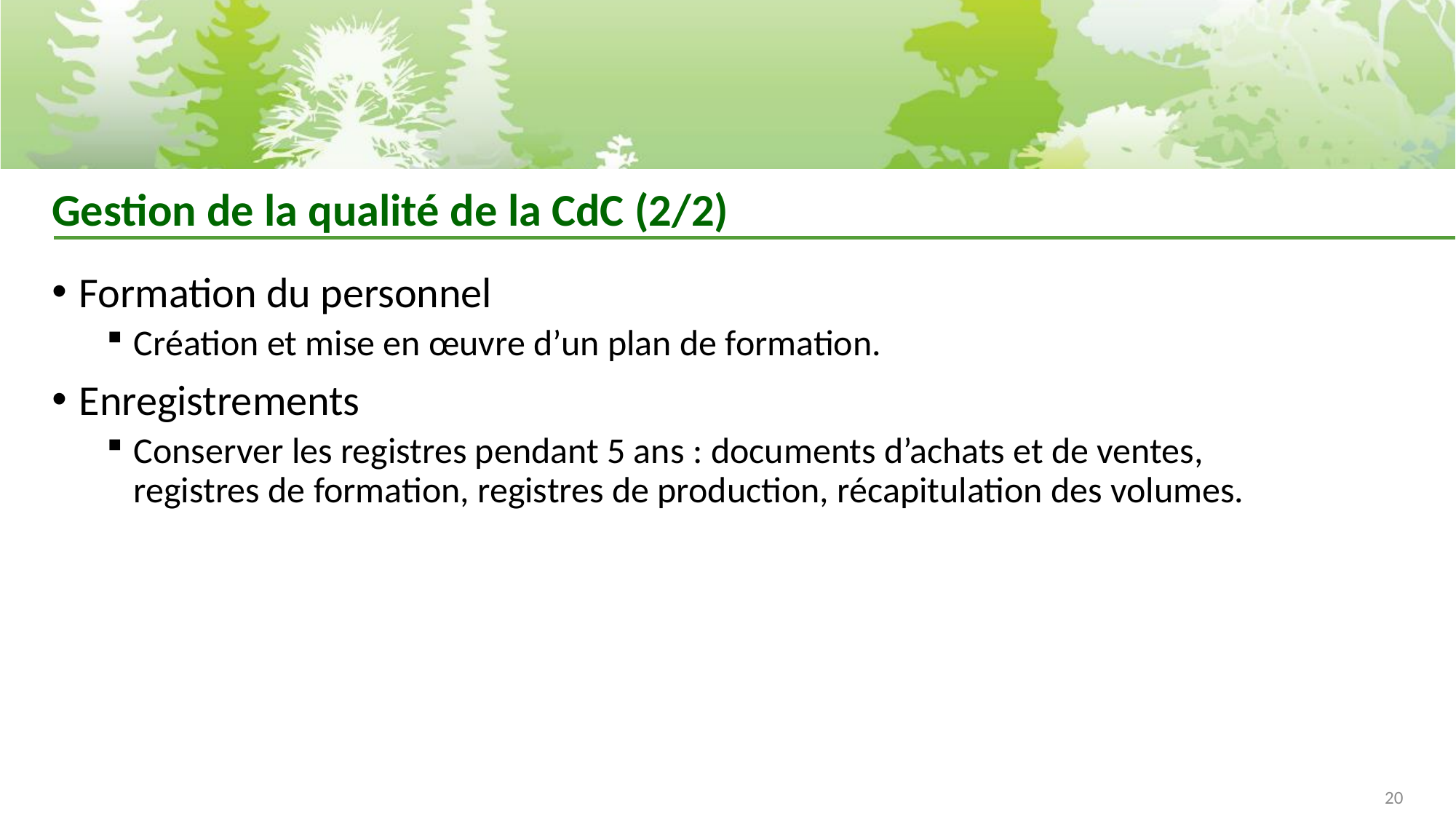

# Gestion de la qualité de la CdC (2/2)
Formation du personnel
Création et mise en œuvre d’un plan de formation.
Enregistrements
Conserver les registres pendant 5 ans : documents d’achats et de ventes, registres de formation, registres de production, récapitulation des volumes.

20